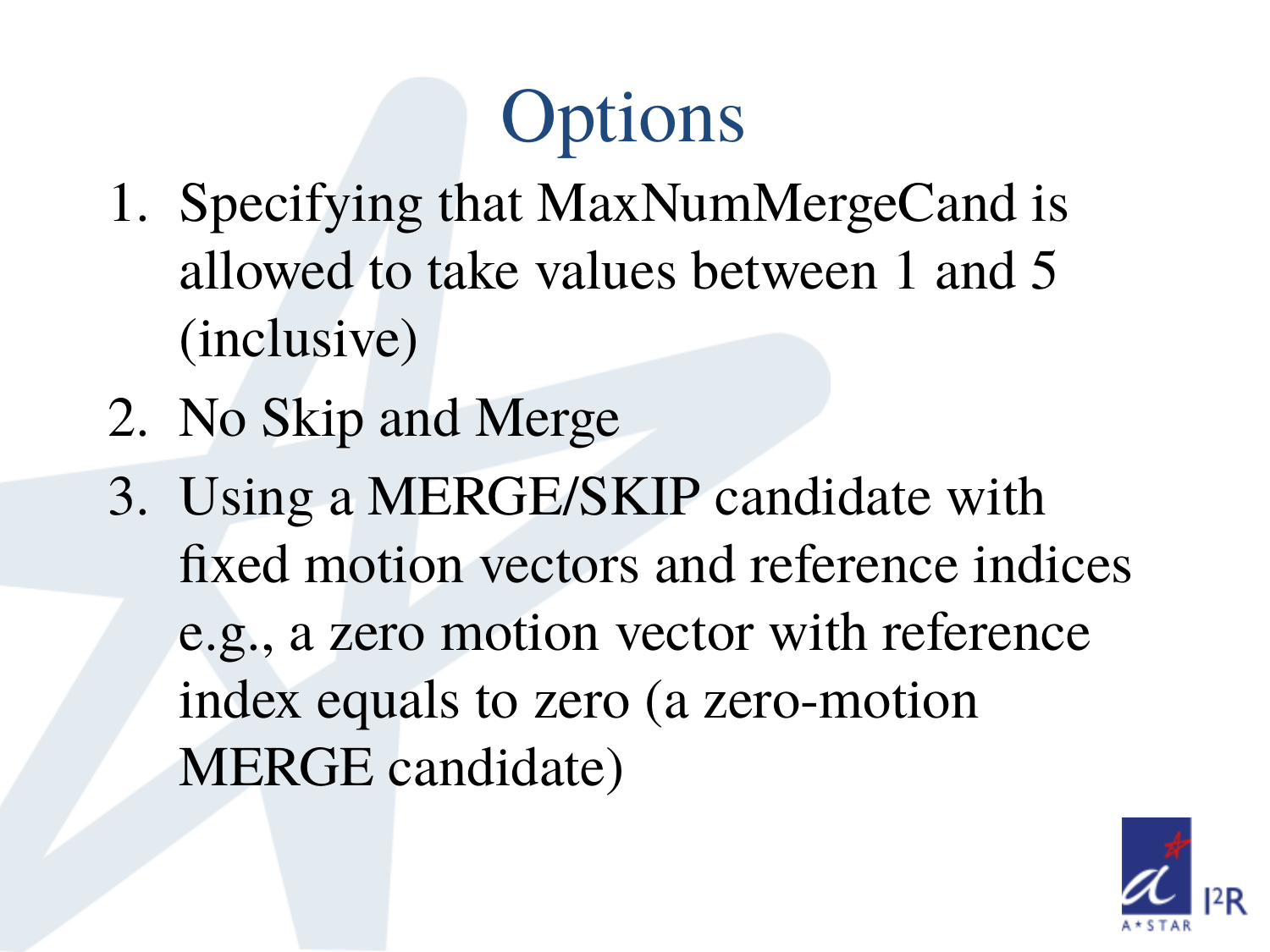

# Options
Specifying that MaxNumMergeCand is allowed to take values between 1 and 5 (inclusive)
No Skip and Merge
Using a MERGE/SKIP candidate with fixed motion vectors and reference indices e.g., a zero motion vector with reference index equals to zero (a zero-motion MERGE candidate)